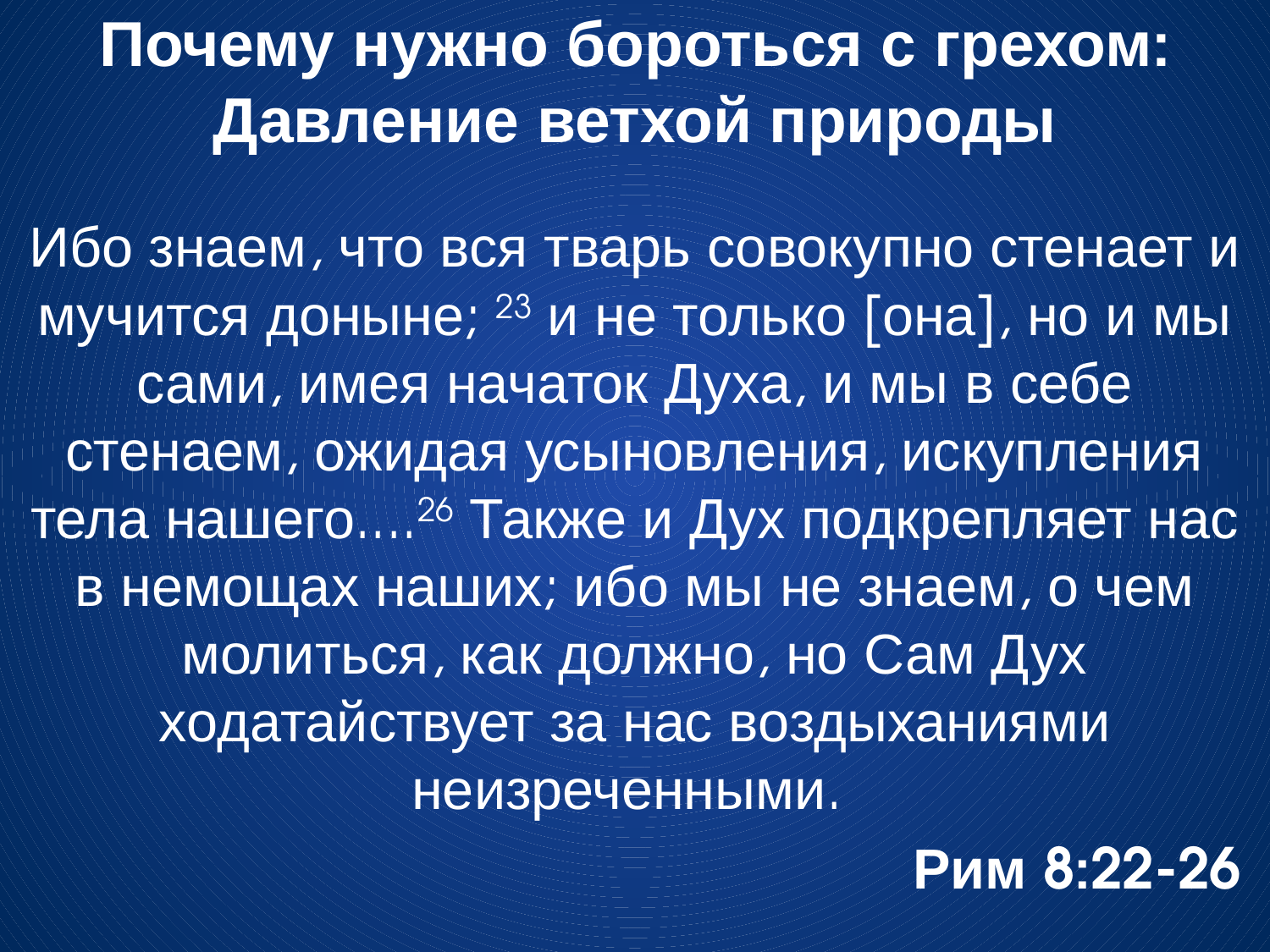

# Почему нужно бороться с грехом: Давление ветхой природы
Ибо знаем, что вся тварь совокупно стенает и мучится доныне; 23 и не только [она], но и мы сами, имея начаток Духа, и мы в себе стенаем, ожидая усыновления, искупления тела нашего....26 Также и Дух подкрепляет нас в немощах наших; ибо мы не знаем, о чем молиться, как должно, но Сам Дух ходатайствует за нас воздыханиями неизреченными.
Рим 8:22-26